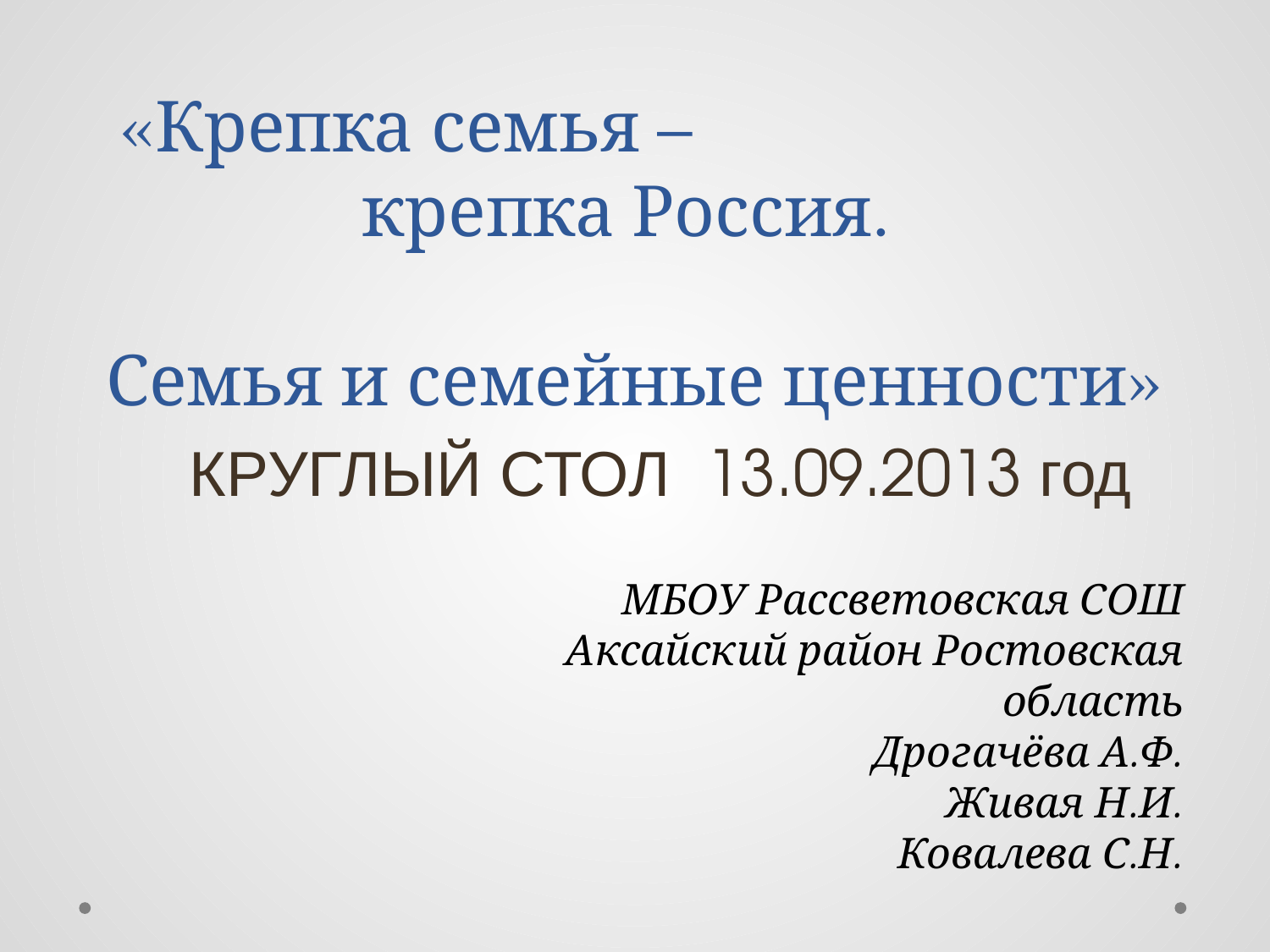

# «Крепка семья –                           крепка Россия. Семья и семейные ценности»
 КРУГЛЫЙ СТОЛ  13.09.2013 год
МБОУ Рассветовская СОШ
Аксайский район Ростовская область
Дрогачёва А.Ф.
Живая Н.И.
Ковалева С.Н.